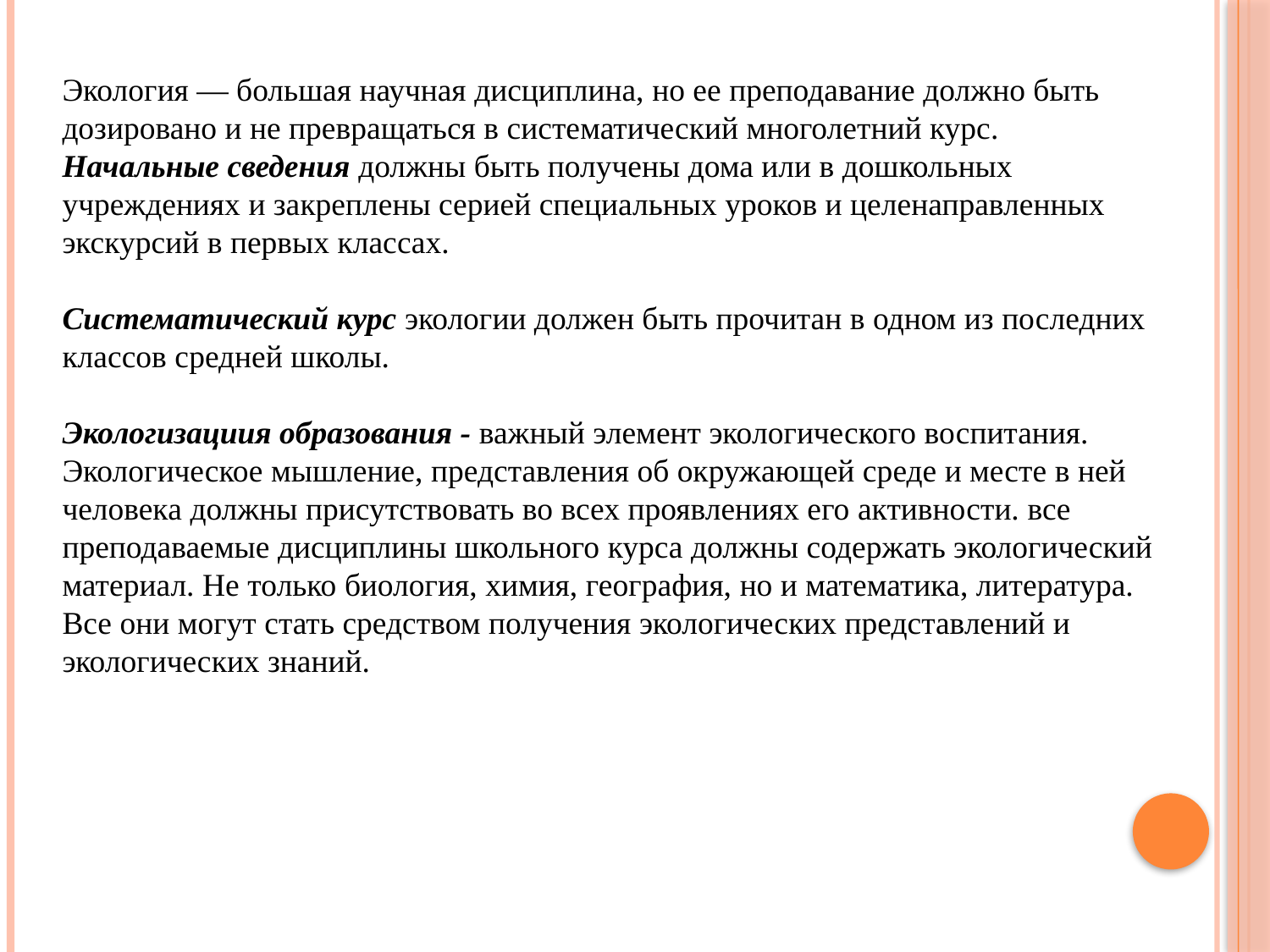

Экология — большая научная дисциплина, но ее преподавание должно быть дозировано и не превращаться в систематический многолетний курс.
Начальные сведения должны быть получены дома или в дошкольных учреждениях и закреплены серией специальных уроков и целенаправленных экскурсий в первых классах.

Систематический курс экологии должен быть прочитан в одном из последних классов средней школы.

Экологизациия образования - важный элемент экологического воспитания.
Экологическое мышление, представления об окружающей среде и месте в ней человека должны присутствовать во всех проявлениях его активности. все преподаваемые дисциплины школьного курса должны содержать экологический материал. Не только биология, химия, география, но и математика, литература. Все они могут стать средством получения экологических представлений и экологических знаний.